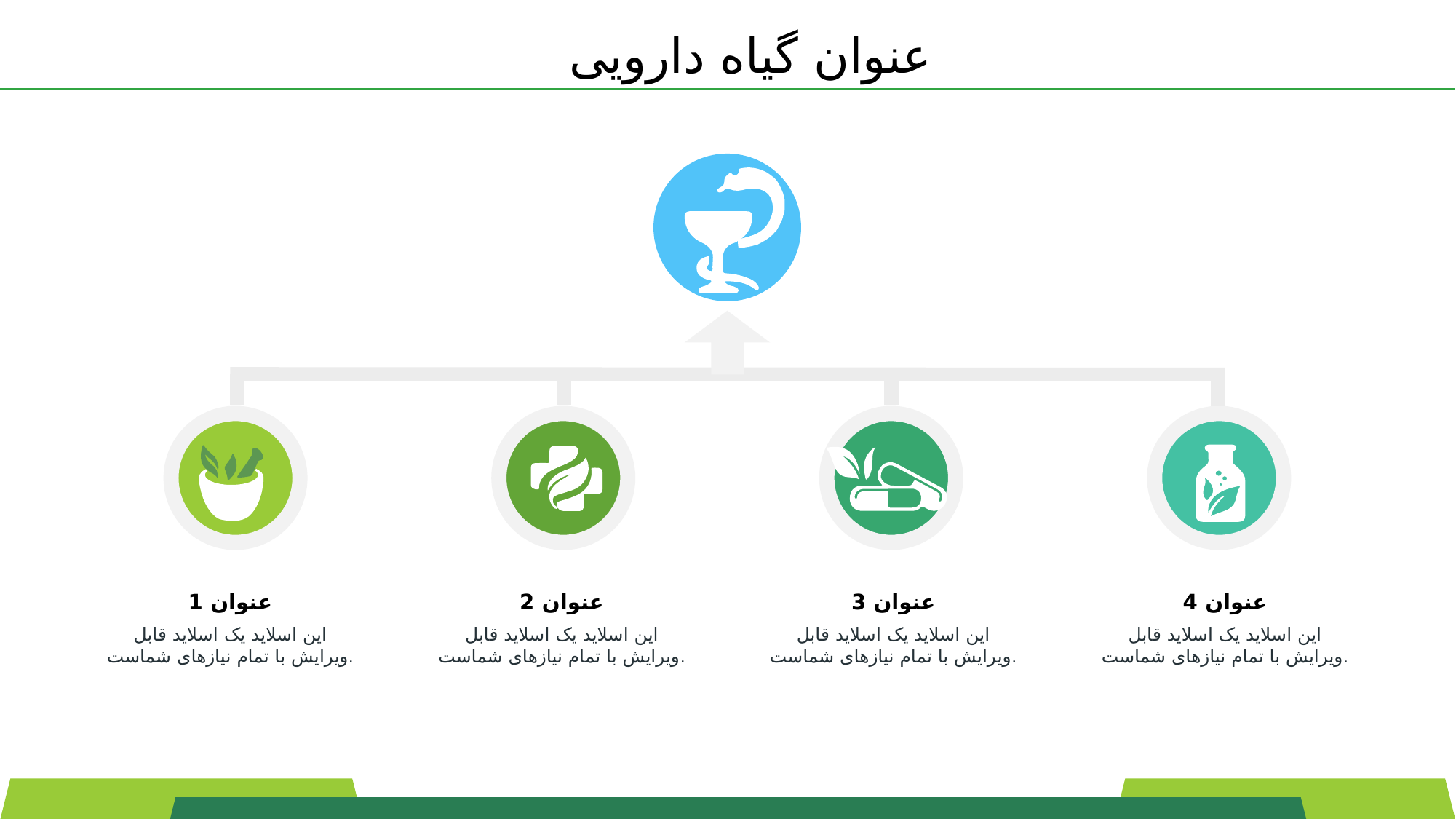

عنوان گیاه دارویی

Caption

عنوان 1
این اسلاید یک اسلاید قابل ویرایش با تمام نیازهای شماست.
عنوان 2
این اسلاید یک اسلاید قابل ویرایش با تمام نیازهای شماست.
عنوان 3
این اسلاید یک اسلاید قابل ویرایش با تمام نیازهای شماست.
عنوان 4
این اسلاید یک اسلاید قابل ویرایش با تمام نیازهای شماست.